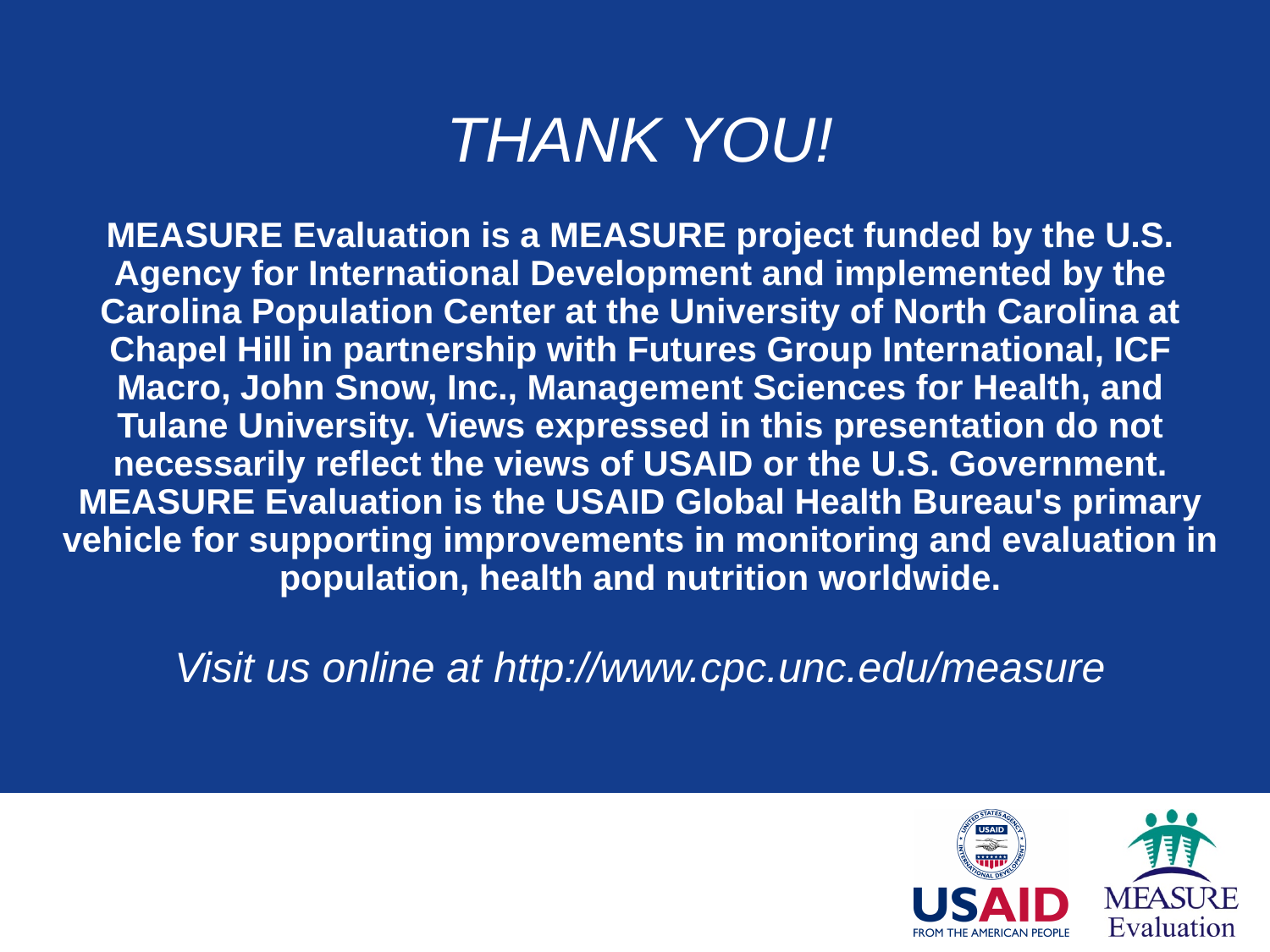

THANK YOU!

MEASURE Evaluation is a MEASURE project funded by the U.S. Agency for International Development and implemented by the Carolina Population Center at the University of North Carolina at Chapel Hill in partnership with Futures Group International, ICF Macro, John Snow, Inc., Management Sciences for Health, and Tulane University. Views expressed in this presentation do not necessarily reflect the views of USAID or the U.S. Government. MEASURE Evaluation is the USAID Global Health Bureau's primary vehicle for supporting improvements in monitoring and evaluation in population, health and nutrition worldwide.

Visit us online at http://www.cpc.unc.edu/measure